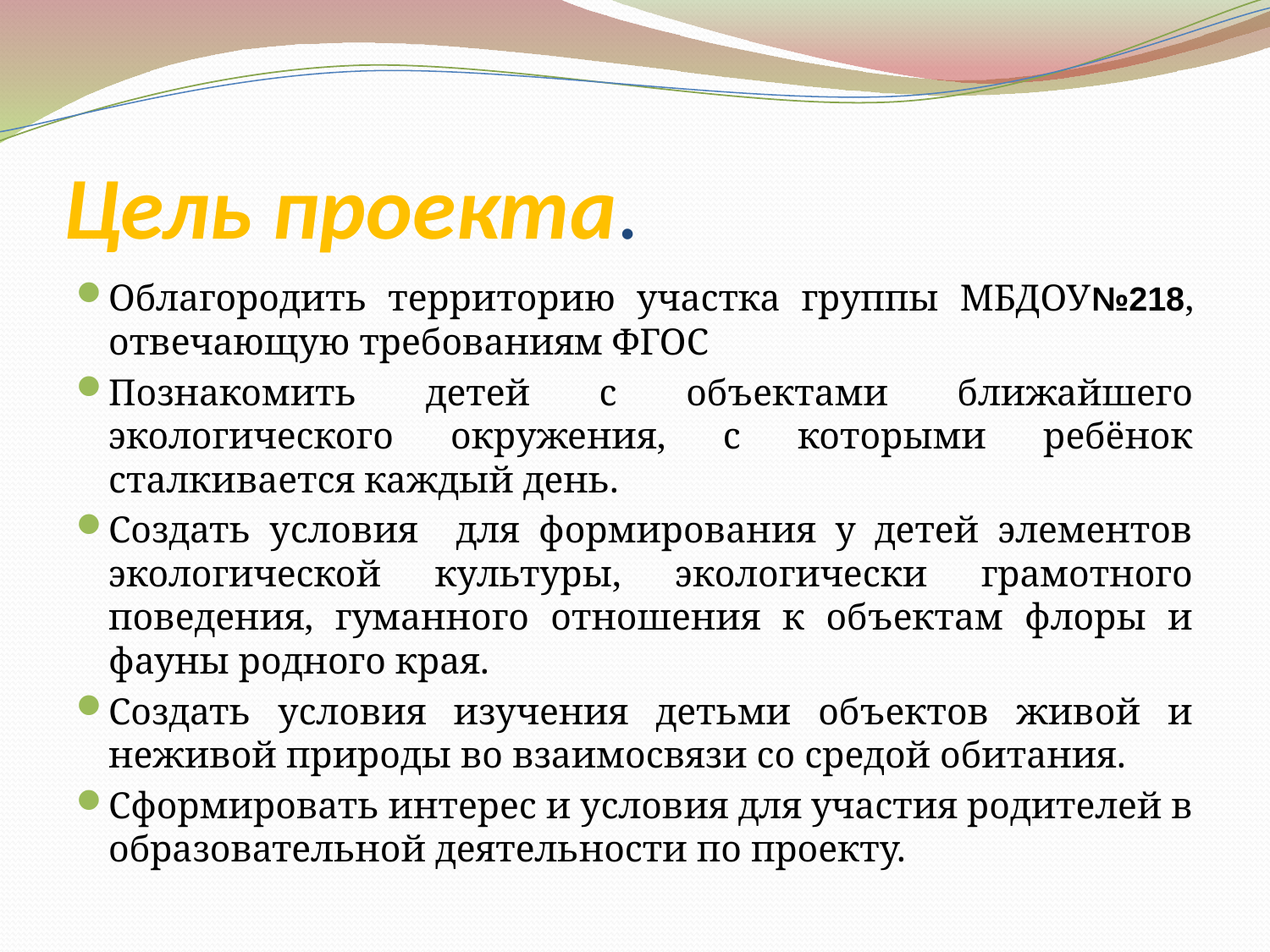

# Цель проекта.
Облагородить территорию участка группы МБДОУ№218, отвечающую требованиям ФГОС
Познакомить детей с объектами ближайшего экологического окружения, с которыми ребёнок сталкивается каждый день.
Создать условия  для формирования у детей элементов экологической культуры, экологически грамотного поведения, гуманного отношения к объектам флоры и фауны родного края.
Создать условия изучения детьми объектов живой и неживой природы во взаимосвязи со средой обитания.
Сформировать интерес и условия для участия родителей в образовательной деятельности по проекту.